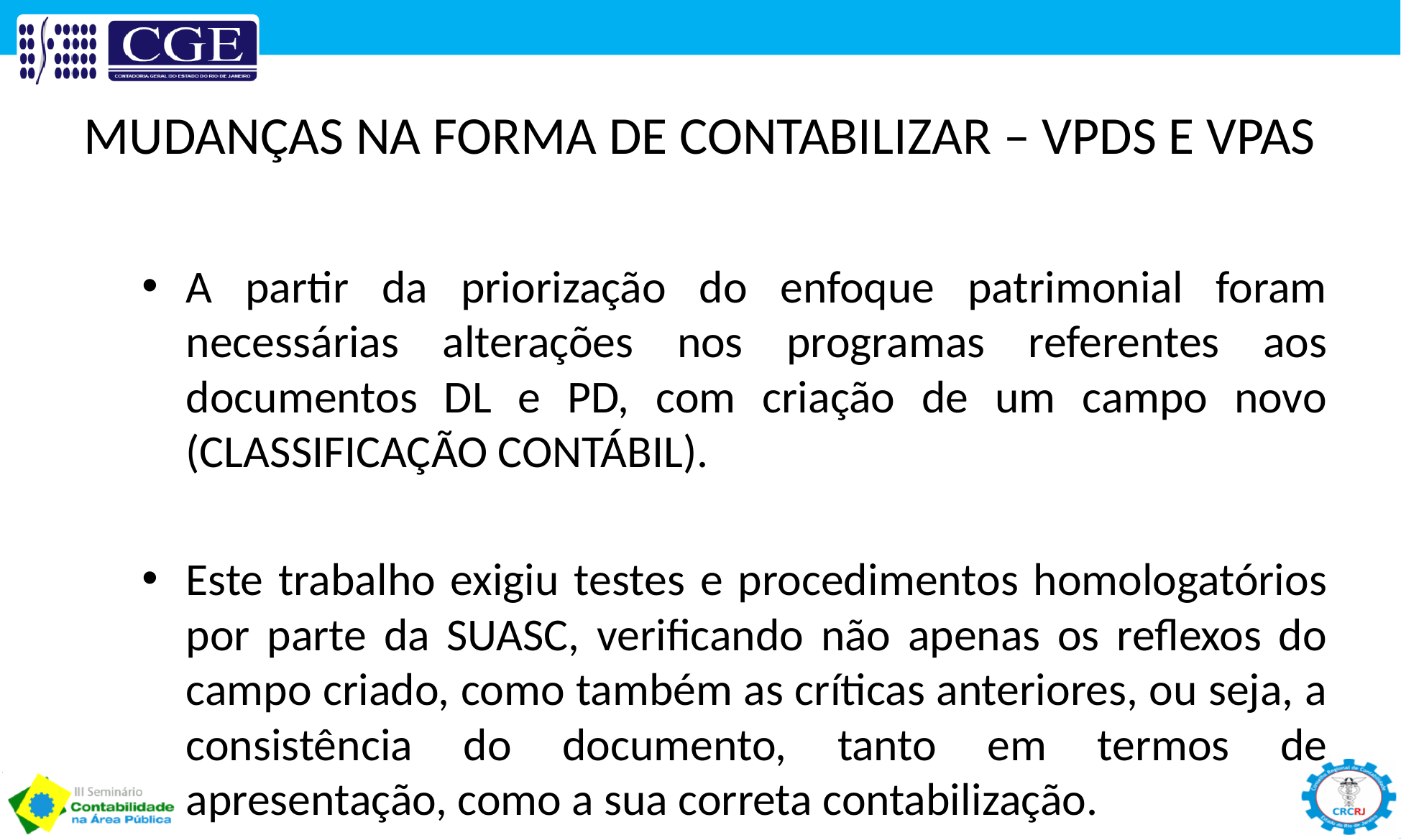

# MUDANÇAS NA FORMA DE CONTABILIZAR – VPDS E VPAS
A partir da priorização do enfoque patrimonial foram necessárias alterações nos programas referentes aos documentos DL e PD, com criação de um campo novo (CLASSIFICAÇÃO CONTÁBIL).

Este trabalho exigiu testes e procedimentos homologatórios por parte da SUASC, verificando não apenas os reflexos do campo criado, como também as críticas anteriores, ou seja, a consistência do documento, tanto em termos de apresentação, como a sua correta contabilização.